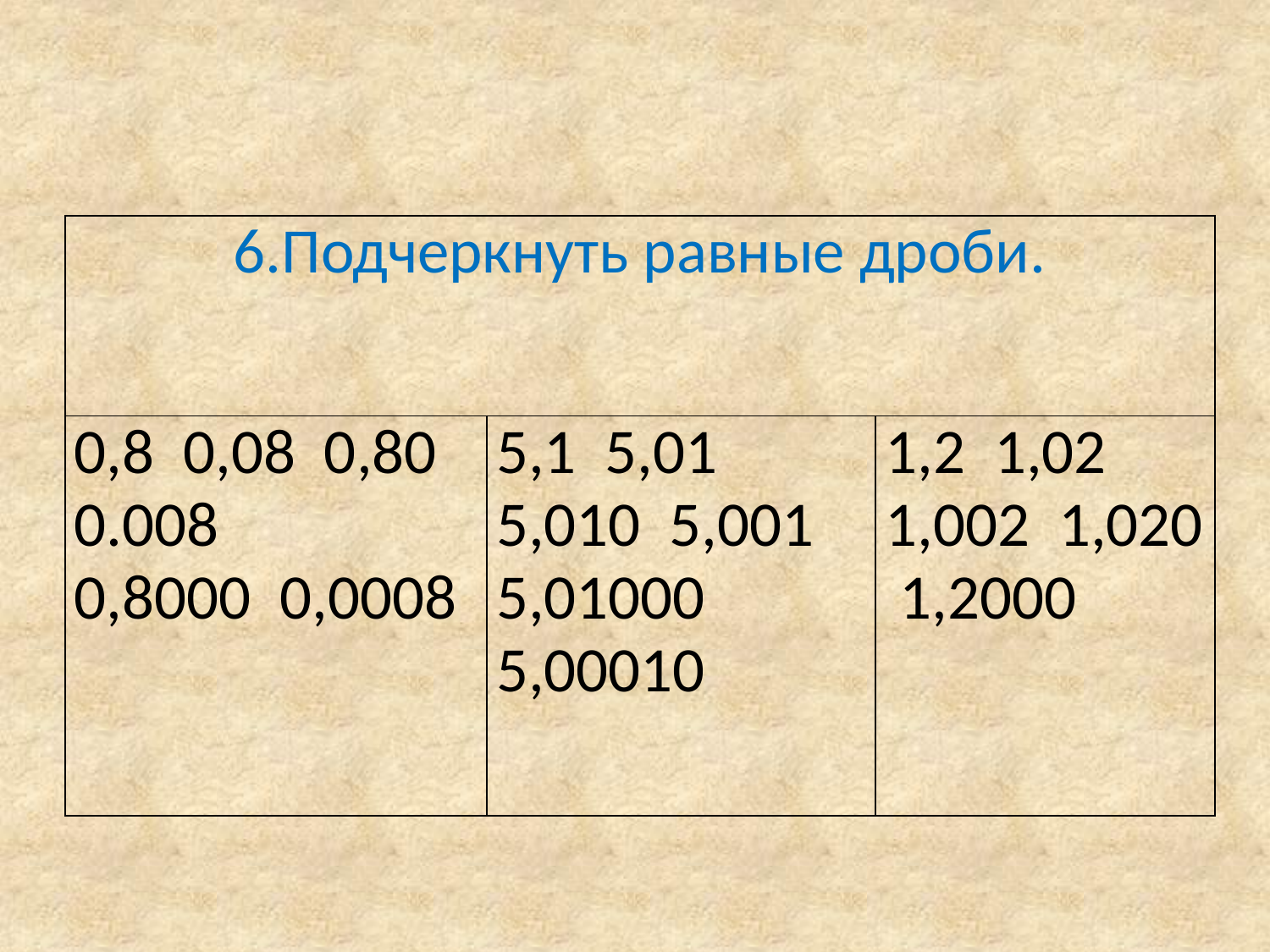

#
| 6.Подчеркнуть равные дроби. |  |  |
| --- | --- | --- |
| 0,8 0,08 0,80 0.008 0,8000 0,0008 | 5,1 5,01 5,010 5,001 5,01000 5,00010 | 1,2 1,02 1,002 1,020 1,2000 |